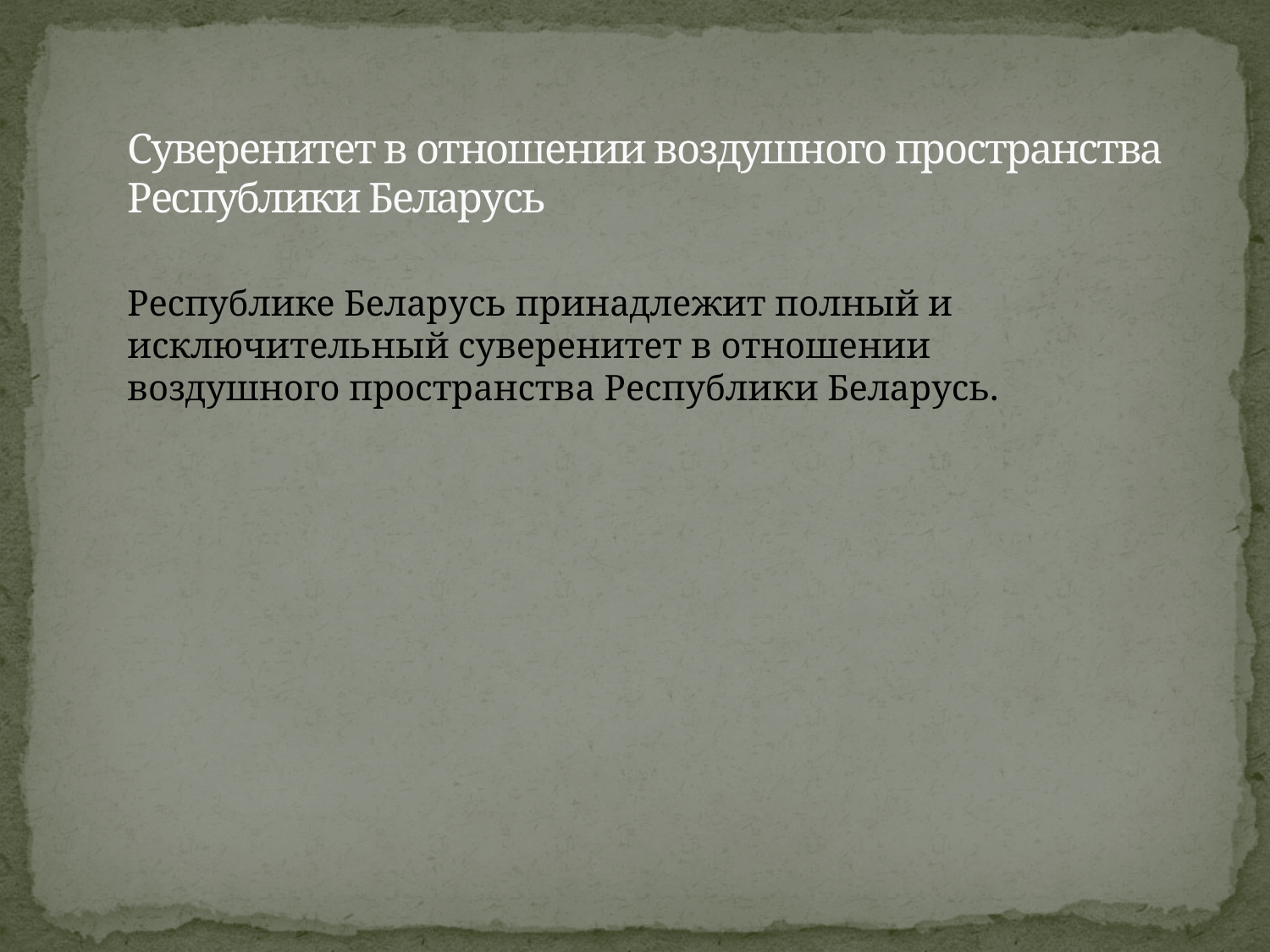

# Суверенитет в отношении воздушного пространства Республики Беларусь
﻿﻿
Республике Беларусь принадлежит полный и исключительный суверенитет в отношении воздушного пространства Республики Беларусь.